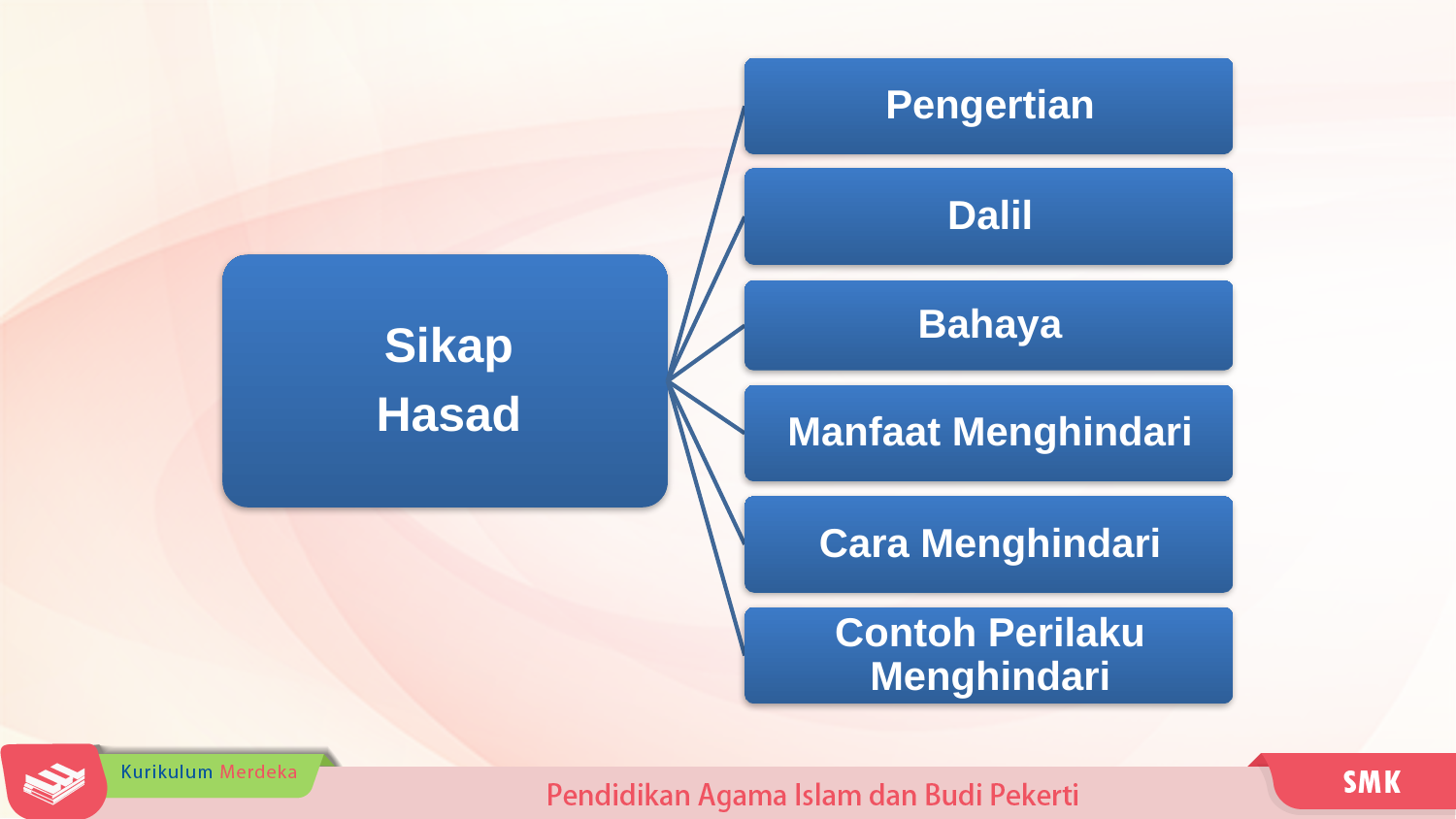

Sikap
Hasad

Pengertian

Dalil

Bahaya

Manfaat Menghindari

Cara Menghindari

Contoh Perilaku Menghindari